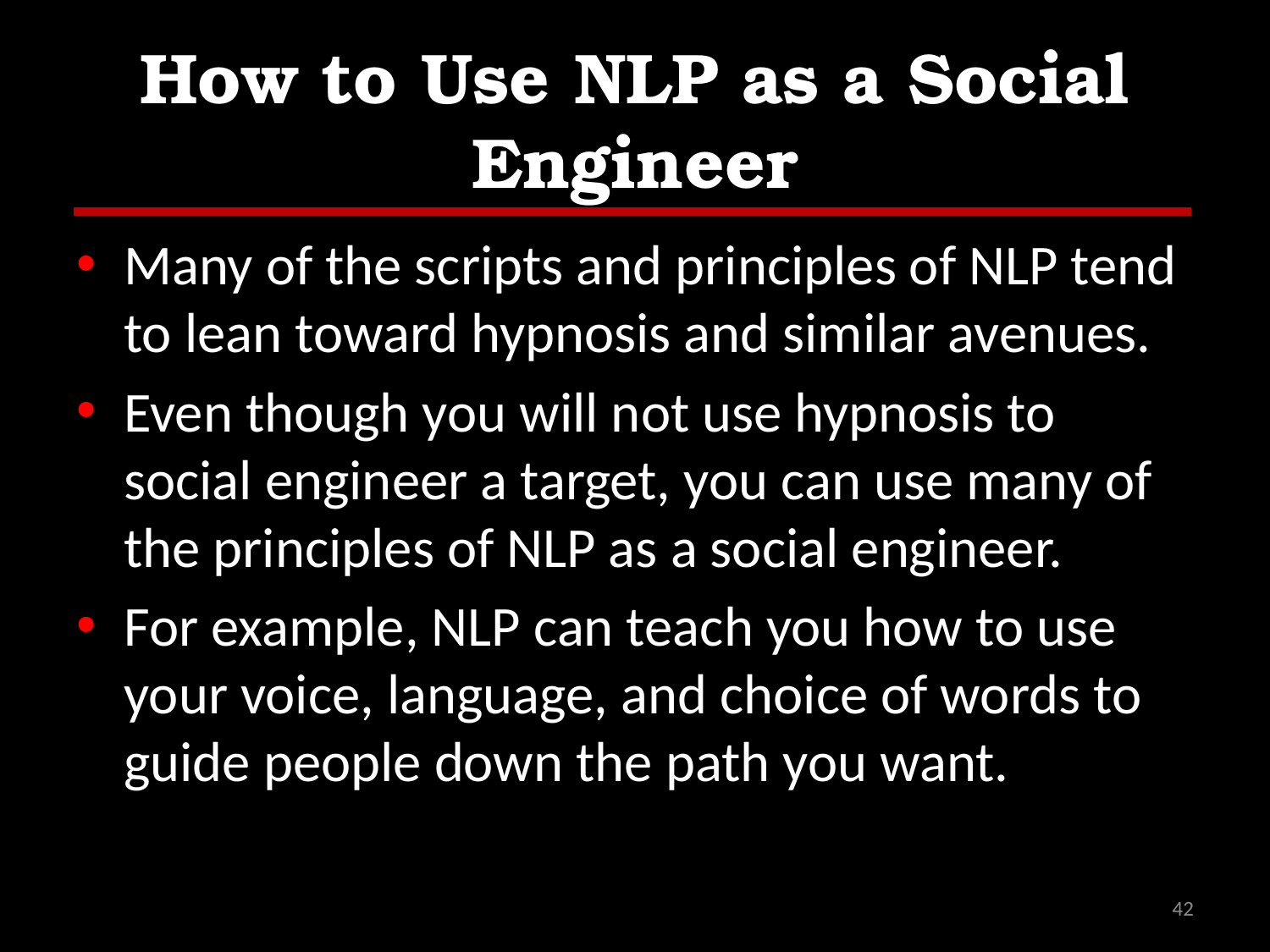

# How to Use NLP as a Social Engineer
Many of the scripts and principles of NLP tend to lean toward hypnosis and similar avenues.
Even though you will not use hypnosis to social engineer a target, you can use many of the principles of NLP as a social engineer.
For example, NLP can teach you how to use your voice, language, and choice of words to guide people down the path you want.
42